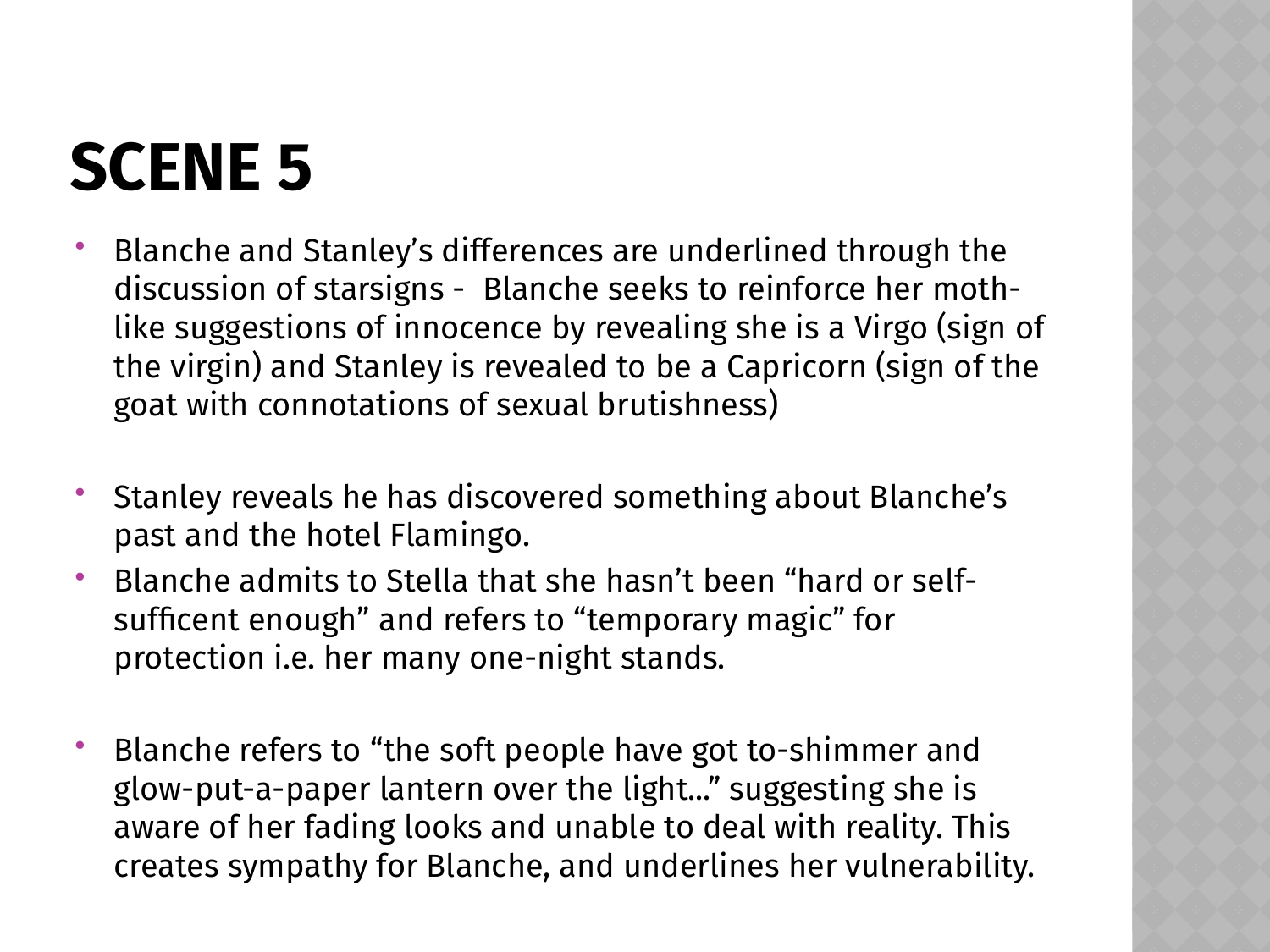

# Scene 5
Blanche and Stanley’s differences are underlined through the discussion of starsigns -  Blanche seeks to reinforce her moth-like suggestions of innocence by revealing she is a Virgo (sign of the virgin) and Stanley is revealed to be a Capricorn (sign of the goat with connotations of sexual brutishness)

Stanley reveals he has discovered something about Blanche’s past and the hotel Flamingo.
Blanche admits to Stella that she hasn’t been “hard or self-sufficent enough” and refers to “temporary magic” for protection i.e. her many one-night stands.

Blanche refers to “the soft people have got to-shimmer and glow-put-a-paper lantern over the light...” suggesting she is aware of her fading looks and unable to deal with reality. This creates sympathy for Blanche, and underlines her vulnerability.